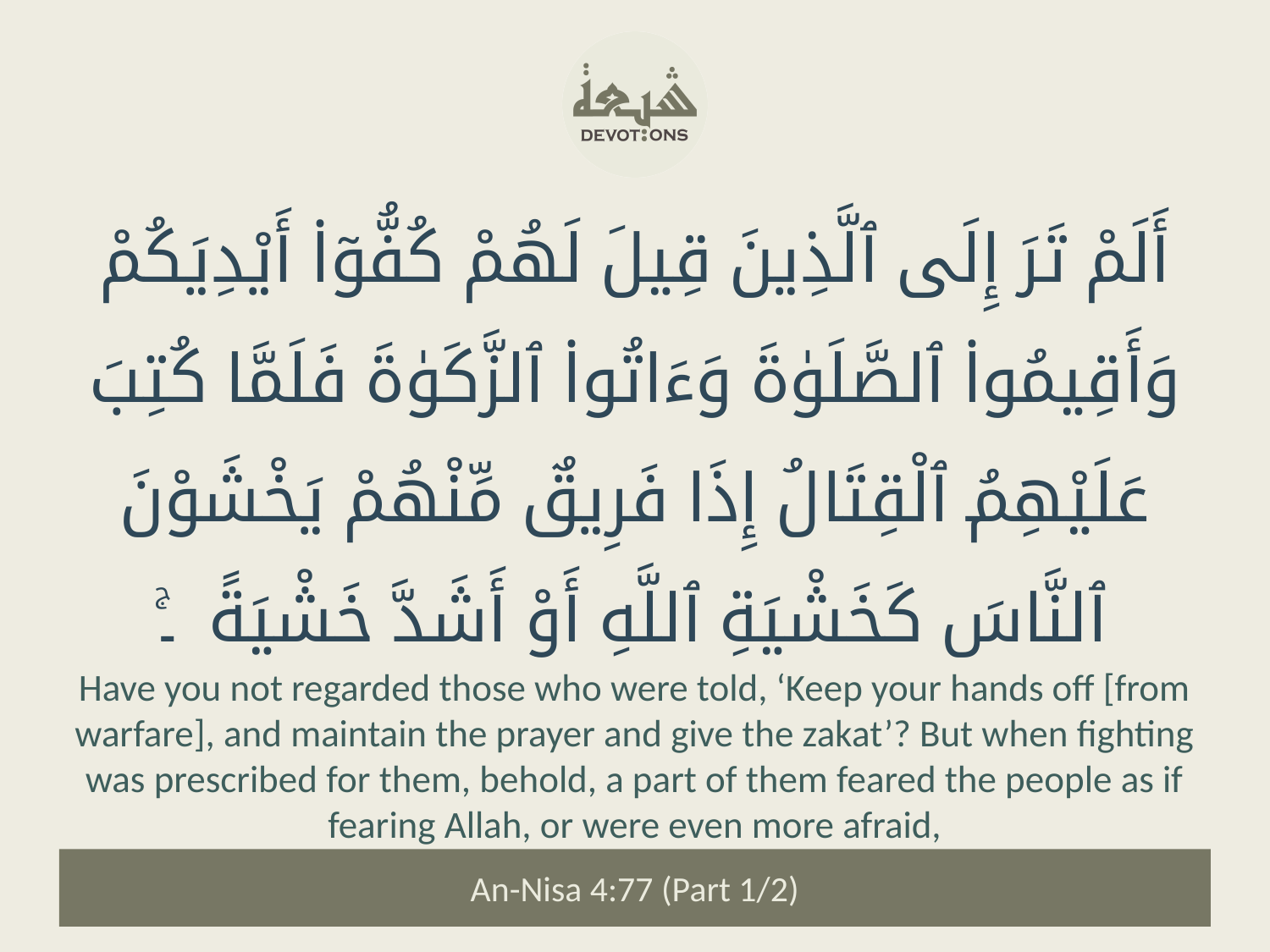

أَلَمْ تَرَ إِلَى ٱلَّذِينَ قِيلَ لَهُمْ كُفُّوٓا۟ أَيْدِيَكُمْ وَأَقِيمُوا۟ ٱلصَّلَوٰةَ وَءَاتُوا۟ ٱلزَّكَوٰةَ فَلَمَّا كُتِبَ عَلَيْهِمُ ٱلْقِتَالُ إِذَا فَرِيقٌ مِّنْهُمْ يَخْشَوْنَ ٱلنَّاسَ كَخَشْيَةِ ٱللَّهِ أَوْ أَشَدَّ خَشْيَةً  ۔ۚ
Have you not regarded those who were told, ‘Keep your hands off [from warfare], and maintain the prayer and give the zakat’? But when fighting was prescribed for them, behold, a part of them feared the people as if fearing Allah, or were even more afraid,
An-Nisa 4:77 (Part 1/2)